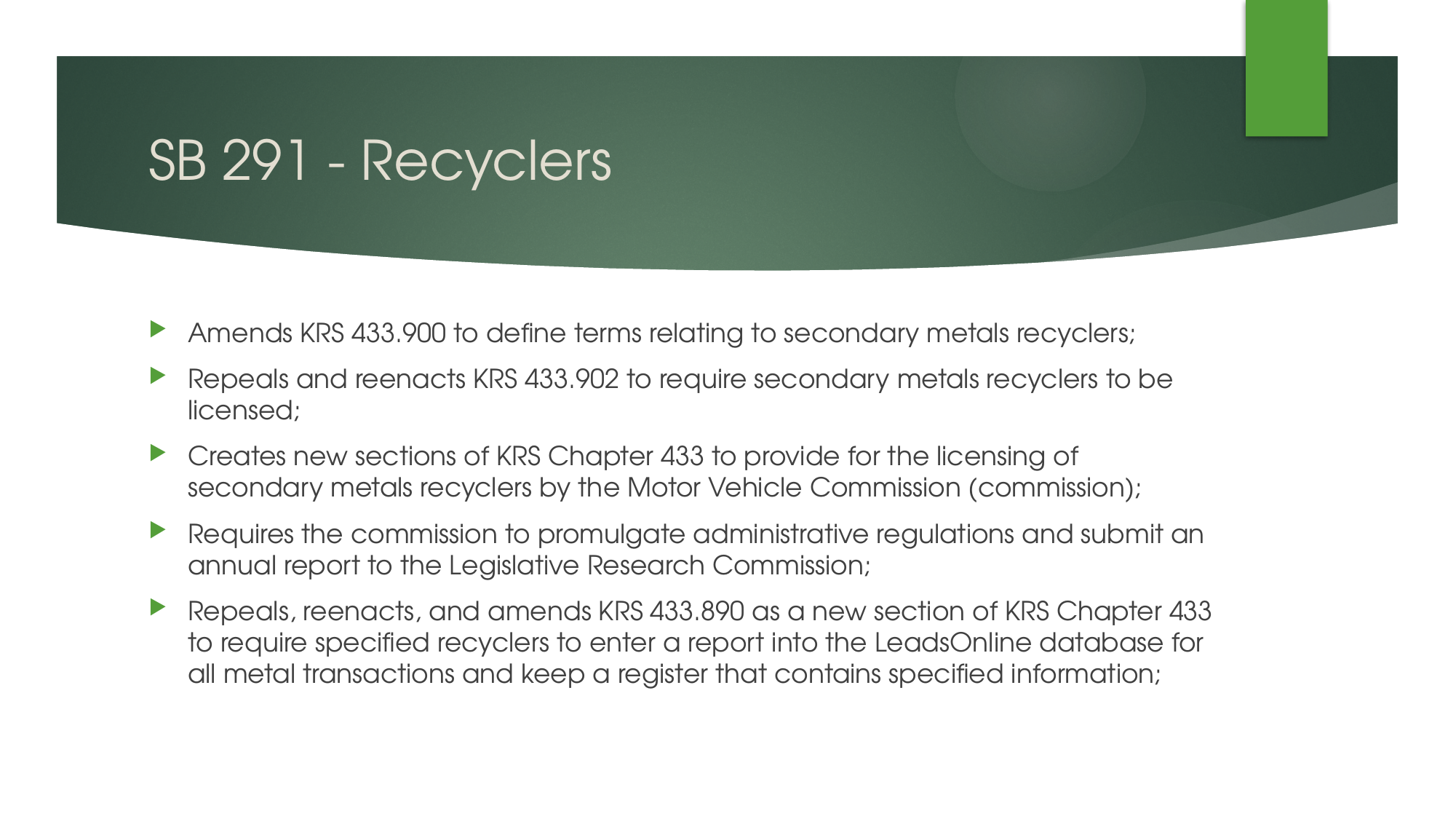

# SB 291 - Recyclers
Amends KRS 433.900 to define terms relating to secondary metals recyclers;
Repeals and reenacts KRS 433.902 to require secondary metals recyclers to be licensed;
Creates new sections of KRS Chapter 433 to provide for the licensing of secondary metals recyclers by the Motor Vehicle Commission (commission);
Requires the commission to promulgate administrative regulations and submit an annual report to the Legislative Research Commission;
Repeals, reenacts, and amends KRS 433.890 as a new section of KRS Chapter 433 to require specified recyclers to enter a report into the LeadsOnline database for all metal transactions and keep a register that contains specified information;